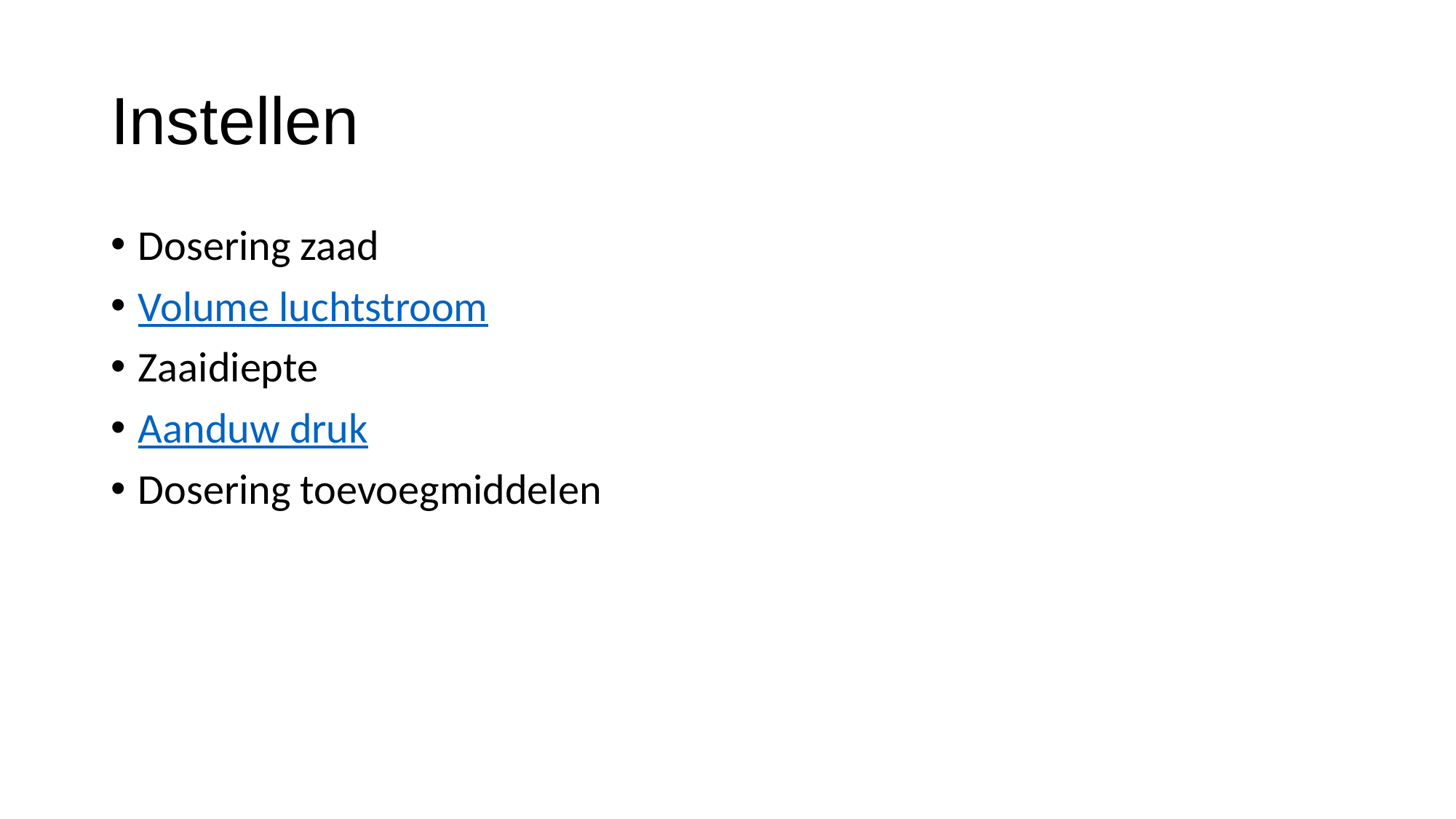

# Instellen
Dosering zaad
Volume luchtstroom
Zaaidiepte
Aanduw druk
Dosering toevoegmiddelen